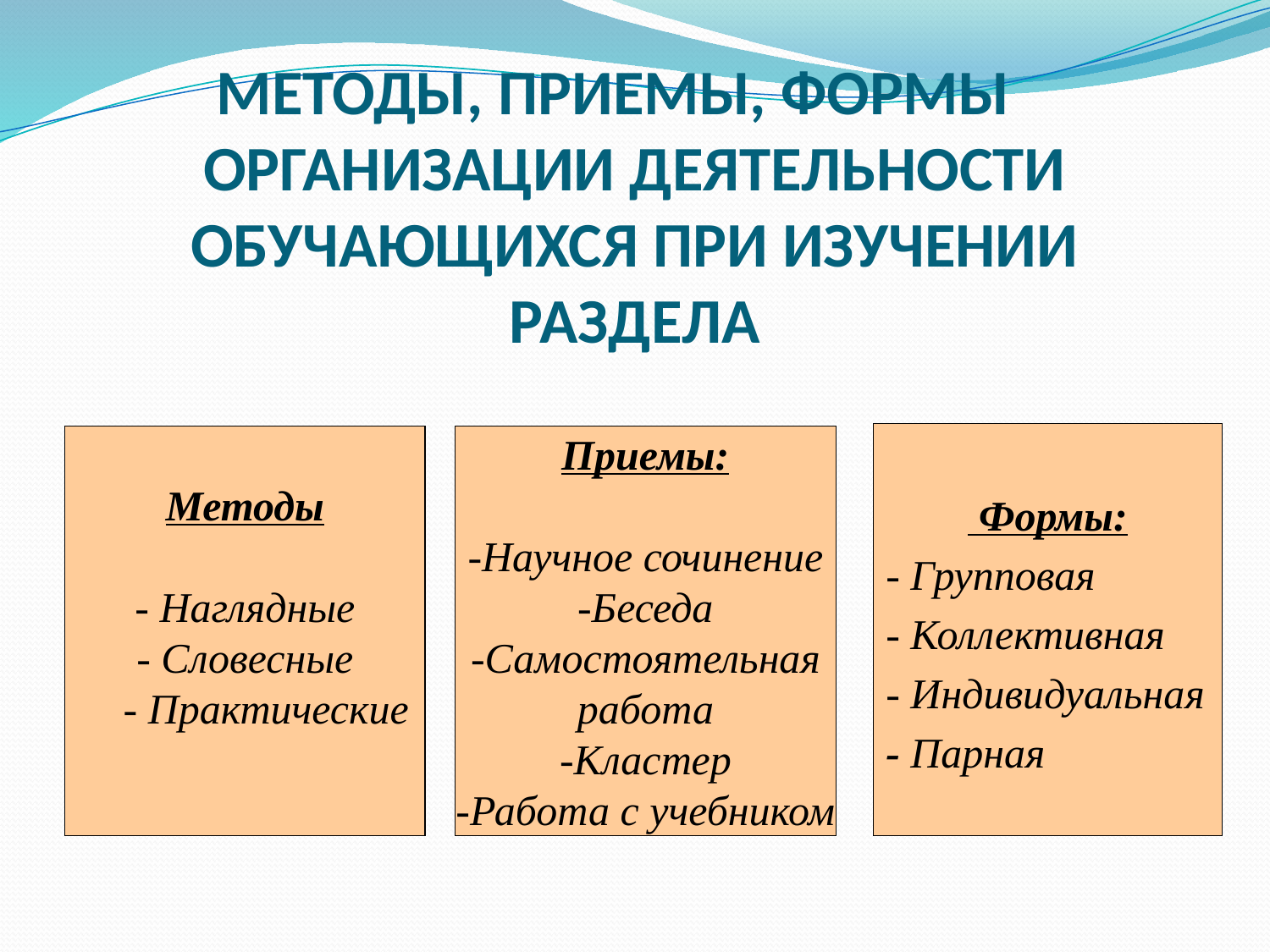

# МЕТОДЫ, ПРИЕМЫ, ФОРМЫ    ОРГАНИЗАЦИИ ДЕЯТЕЛЬНОСТИ ОБУЧАЮЩИХСЯ ПРИ ИЗУЧЕНИИ РАЗДЕЛА

 Формы:
- Групповая
- Коллективная
- Индивидуальная
- Парная
Методы

- Наглядные
- Словесные
    - Практические

Приемы:

-Научное сочинение
-Беседа
-Самостоятельная
работа
-Кластер
-Работа с учебником